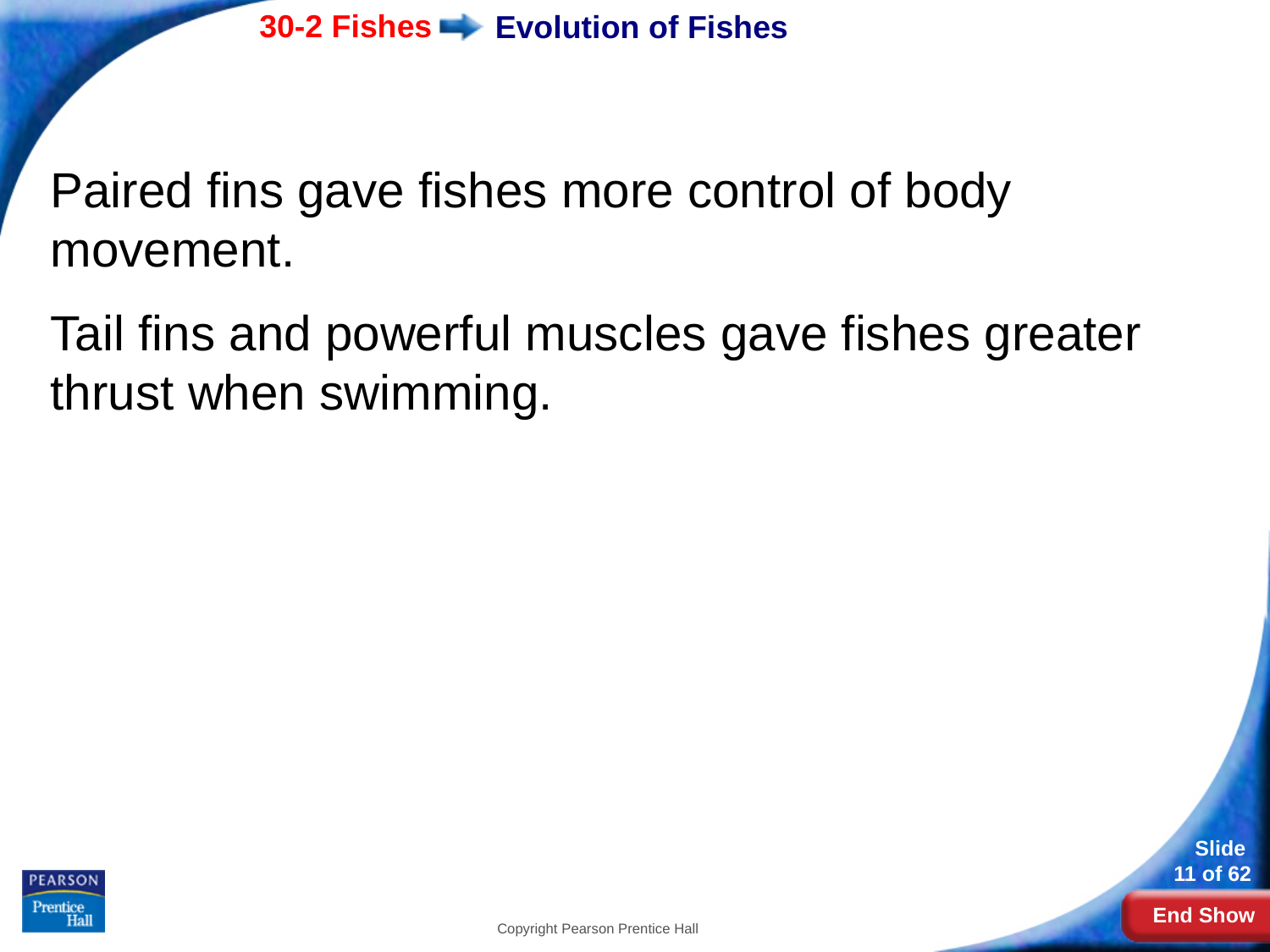

# Evolution of Fishes
Paired fins gave fishes more control of body movement.
Tail fins and powerful muscles gave fishes greater thrust when swimming.
Copyright Pearson Prentice Hall